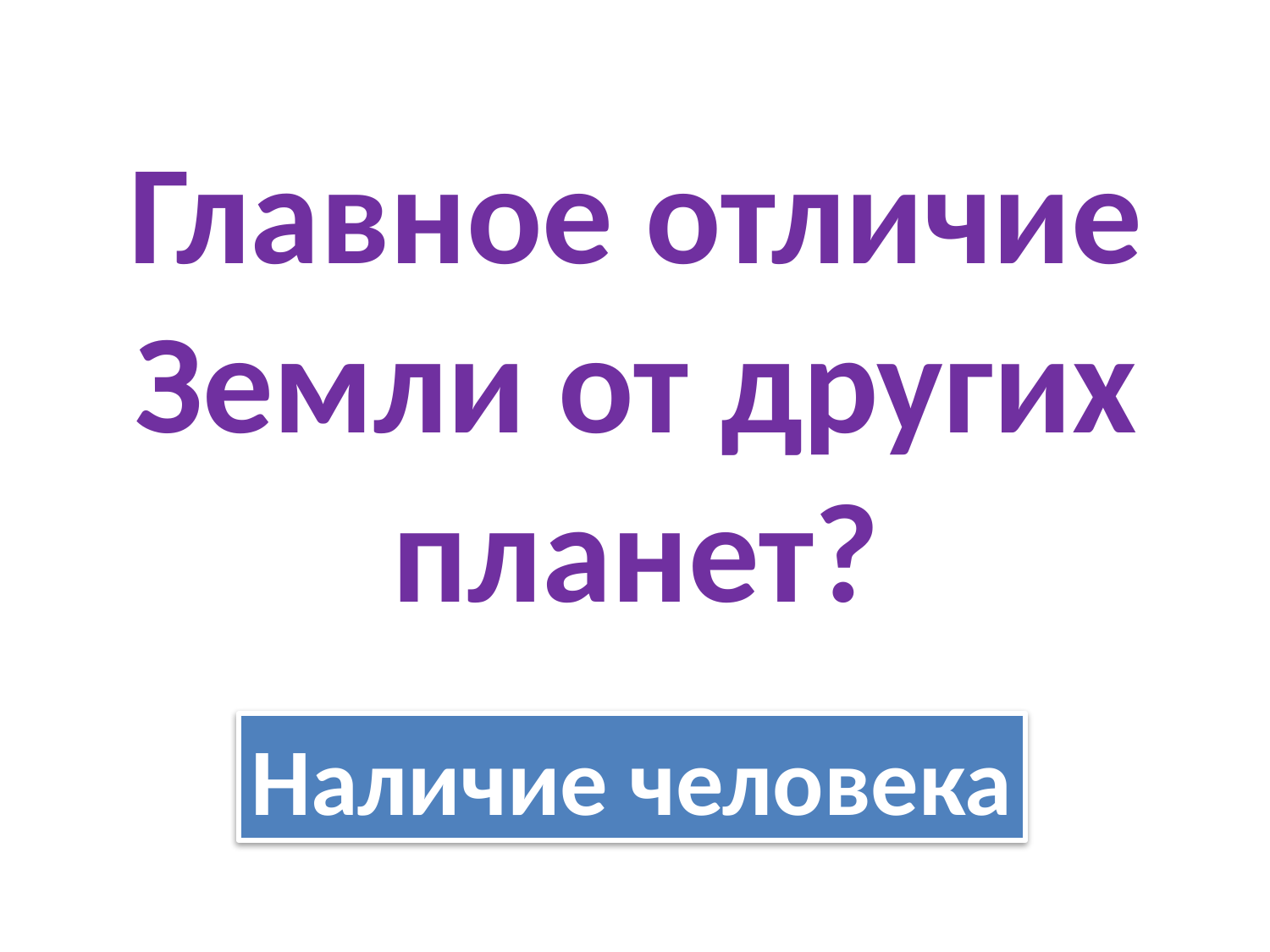

Главное отличие Земли от других планет?
Наличие человека